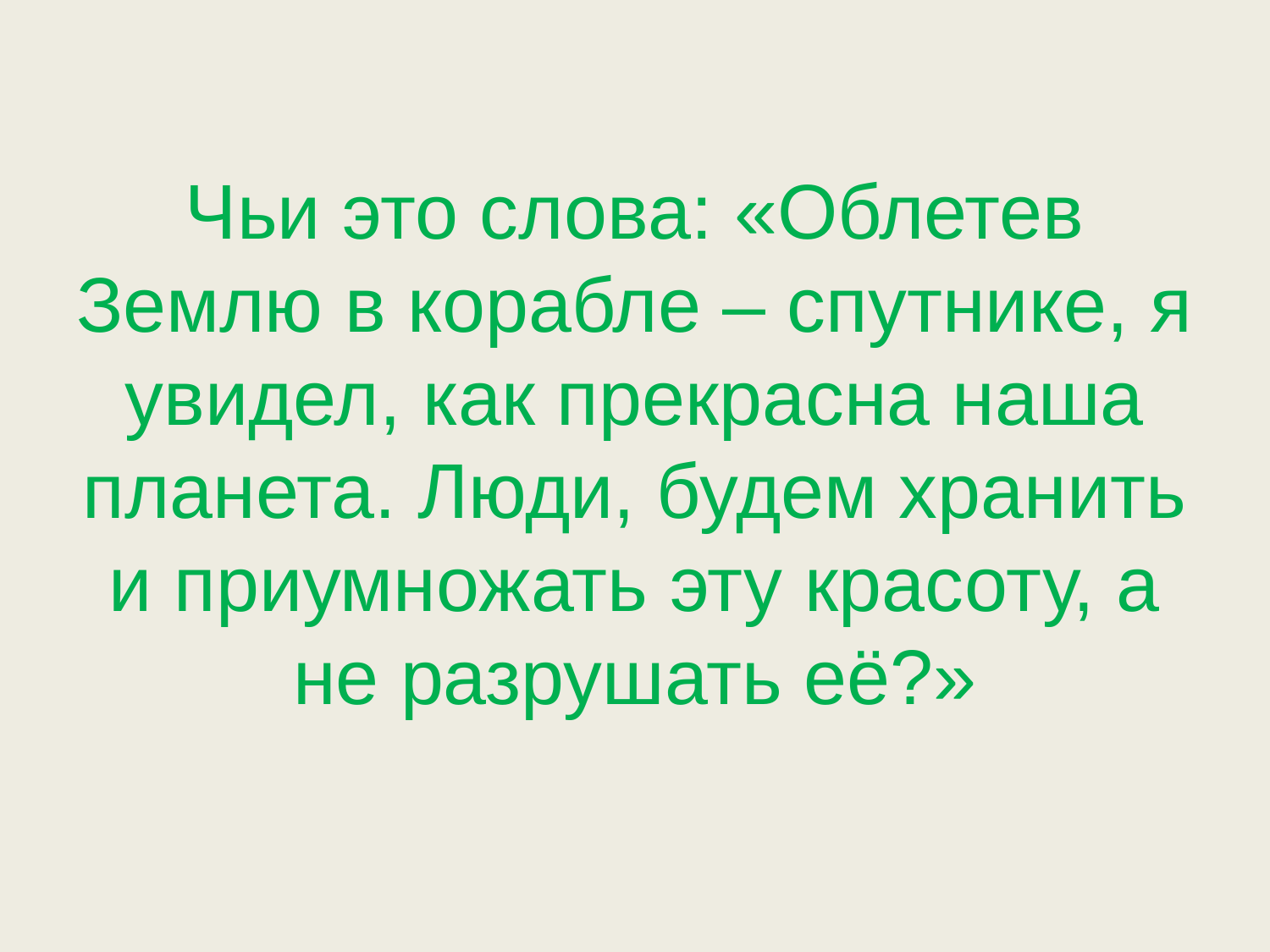

# Чьи это слова: «Облетев Землю в корабле – спутнике, я увидел, как прекрасна наша планета. Люди, будем хранить и приумножать эту красоту, а не разрушать её?»